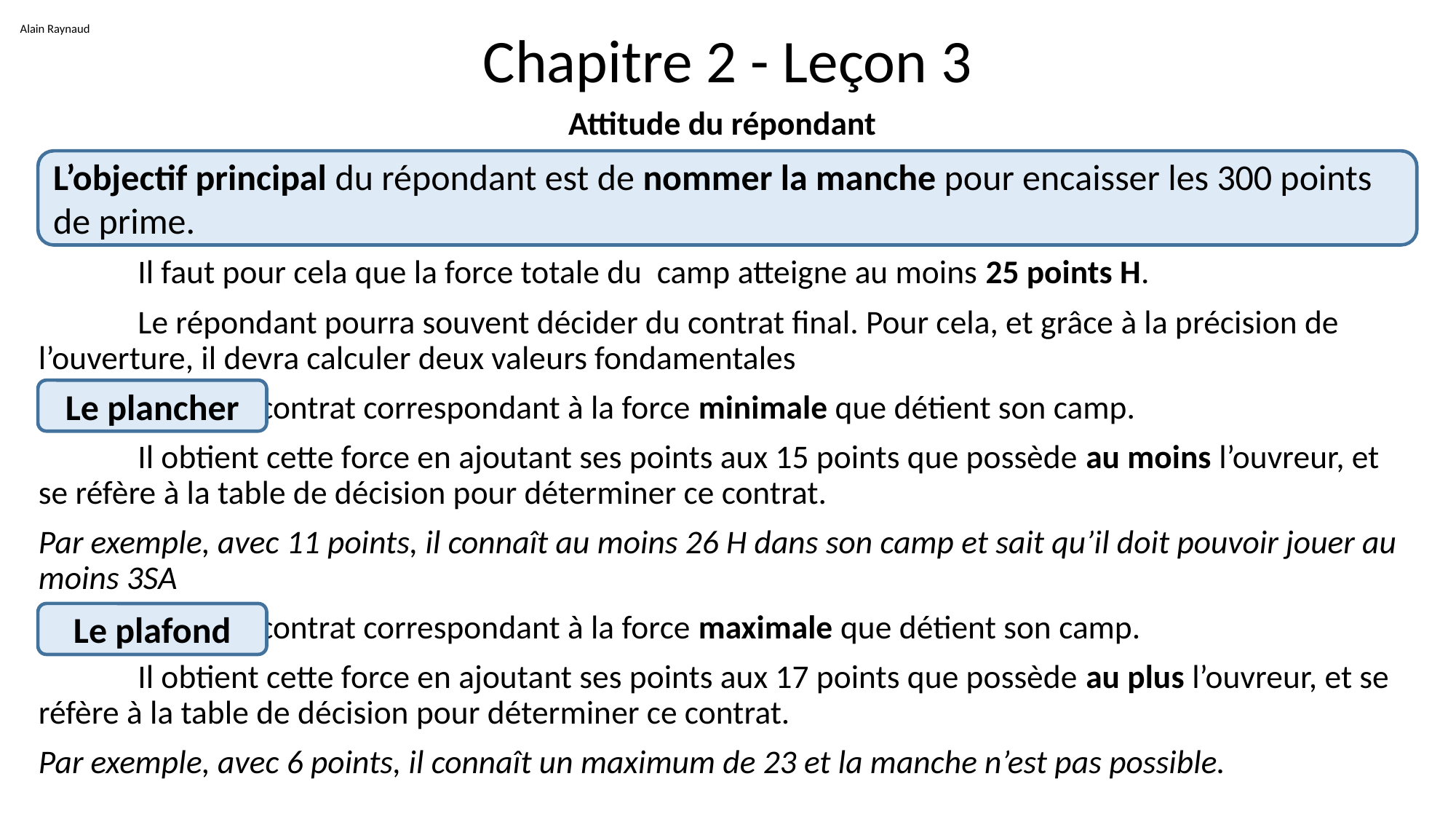

Alain Raynaud
# Chapitre 2 - Leçon 3
Attitude du répondant

	Il faut pour cela que la force totale du  camp atteigne au moins 25 points H.
	Le répondant pourra souvent décider du contrat final. Pour cela, et grâce à la précision de l’ouverture, il devra calculer deux valeurs fondamentales
		   c’est le contrat correspondant à la force minimale que détient son camp.
	Il obtient cette force en ajoutant ses points aux 15 points que possède au moins l’ouvreur, et se réfère à la table de décision pour déterminer ce contrat.
Par exemple, avec 11 points, il connaît au moins 26 H dans son camp et sait qu’il doit pouvoir jouer au moins 3SA
		   c’est le contrat correspondant à la force maximale que détient son camp.
	Il obtient cette force en ajoutant ses points aux 17 points que possède au plus l’ouvreur, et se réfère à la table de décision pour déterminer ce contrat.
Par exemple, avec 6 points, il connaît un maximum de 23 et la manche n’est pas possible.
L’objectif principal du répondant est de nommer la manche pour encaisser les 300 points de prime.
Le plancher
Le plafond